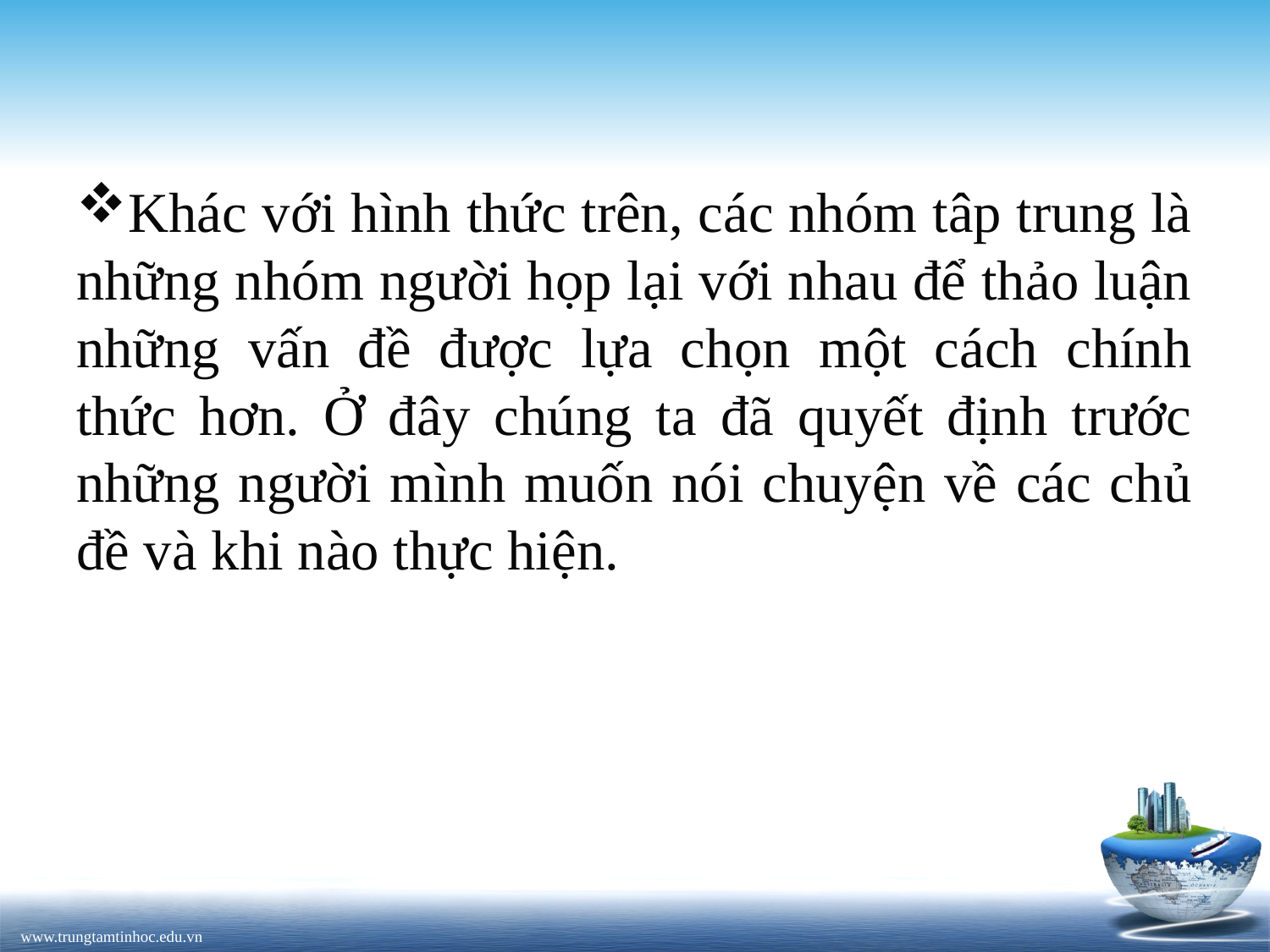

Khác với hình thức trên, các nhóm tâp trung là những nhóm người họp lại với nhau để thảo luận những vấn đề được lựa chọn một cách chính thức hơn. Ở đây chúng ta đã quyết định trước những người mình muốn nói chuyện về các chủ đề và khi nào thực hiện.